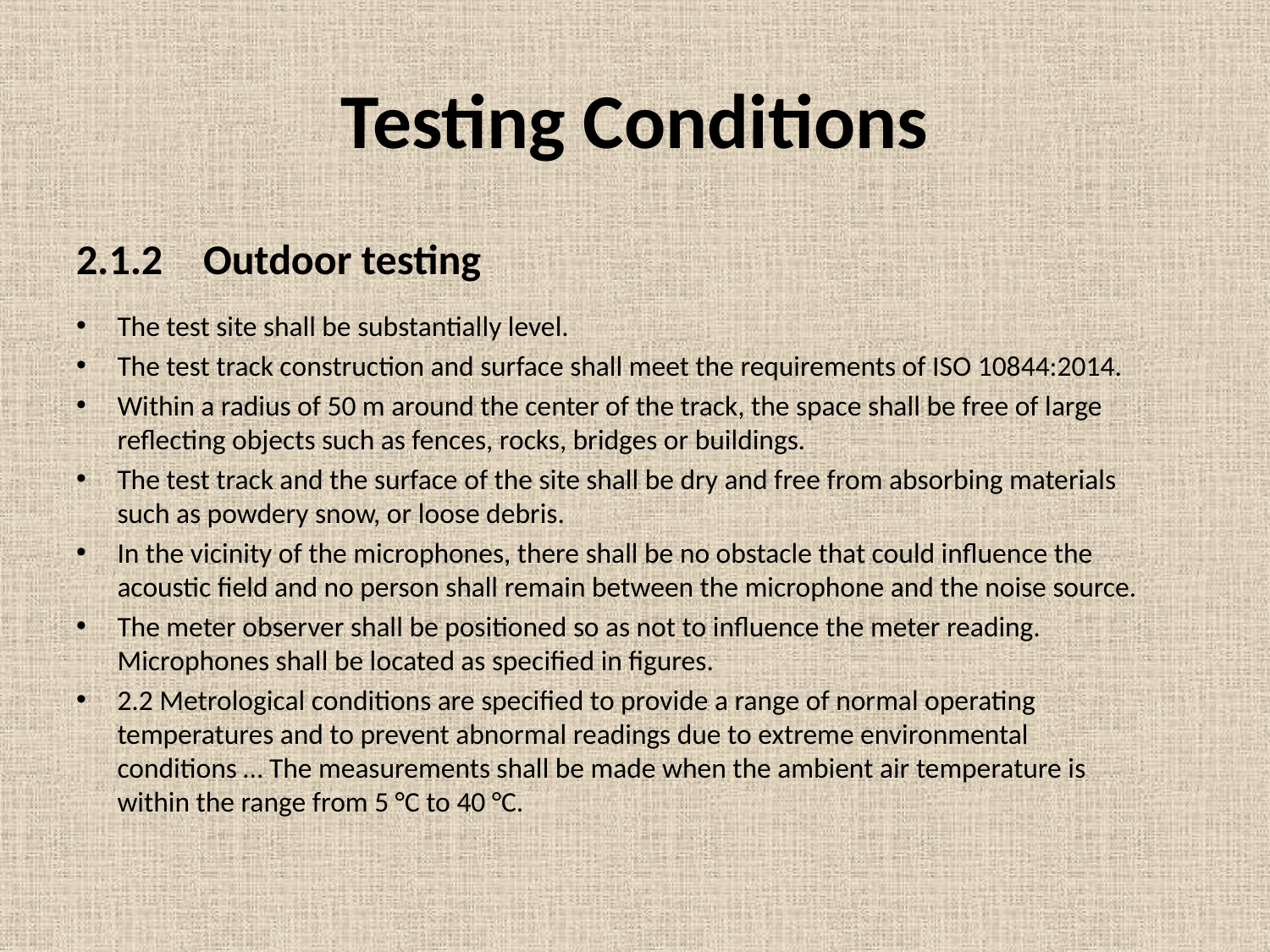

# Testing Conditions
2.1.2	Outdoor testing
The test site shall be substantially level.
The test track construction and surface shall meet the requirements of ISO 10844:2014.
Within a radius of 50 m around the center of the track, the space shall be free of large reflecting objects such as fences, rocks, bridges or buildings.
The test track and the surface of the site shall be dry and free from absorbing materials such as powdery snow, or loose debris.
In the vicinity of the microphones, there shall be no obstacle that could influence the acoustic field and no person shall remain between the microphone and the noise source.
The meter observer shall be positioned so as not to influence the meter reading. Microphones shall be located as specified in figures.
2.2 Metrological conditions are specified to provide a range of normal operating temperatures and to prevent abnormal readings due to extreme environmental conditions … The measurements shall be made when the ambient air temperature is within the range from 5 °C to 40 °C.